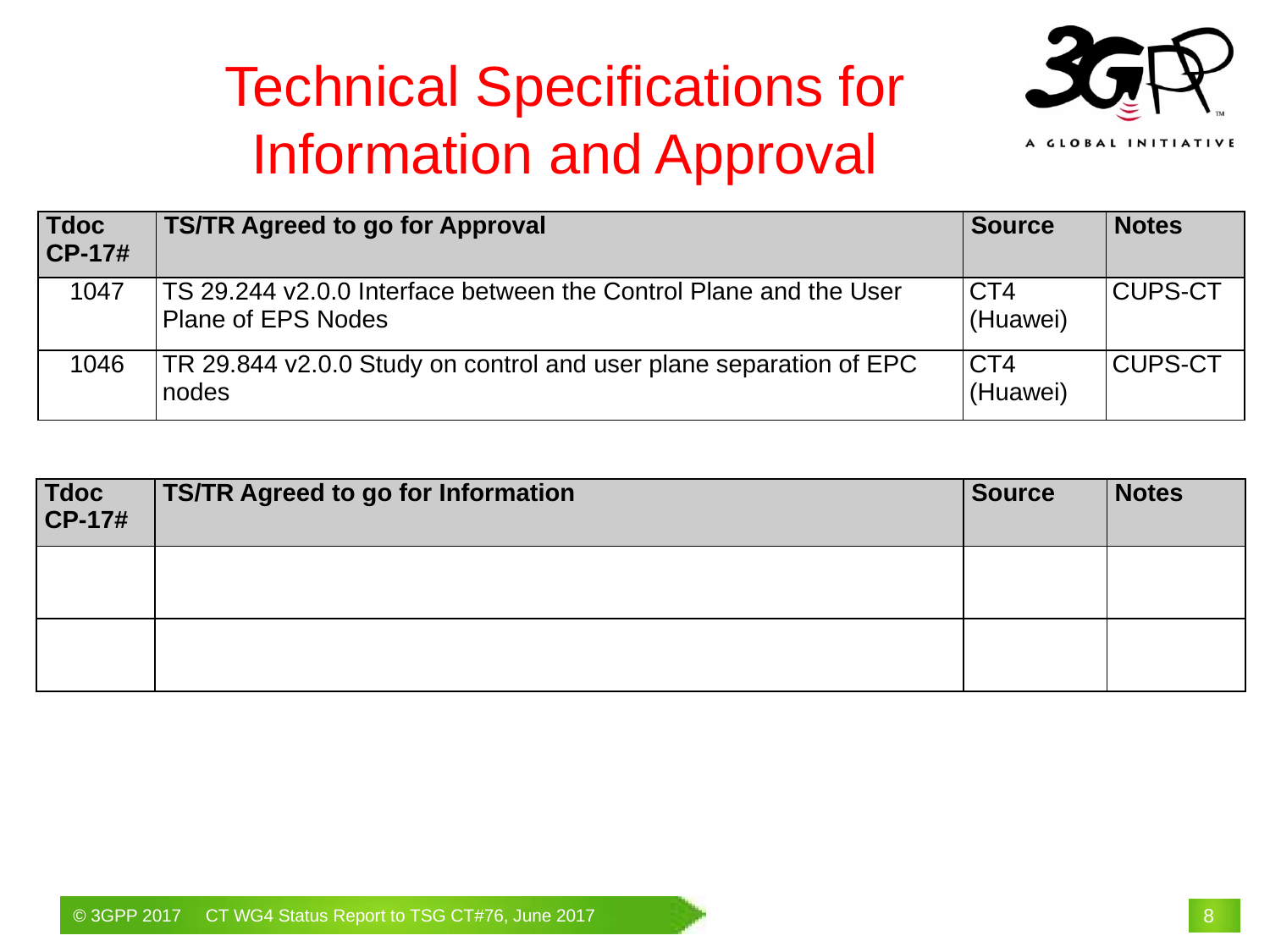

# Technical Specifications for Information and Approval
| Tdoc CP-17# | TS/TR Agreed to go for Approval | Source | Notes |
| --- | --- | --- | --- |
| 1047 | TS 29.244 v2.0.0 Interface between the Control Plane and the User Plane of EPS Nodes | CT4 (Huawei) | CUPS-CT |
| 1046 | TR 29.844 v2.0.0 Study on control and user plane separation of EPC nodes | CT4 (Huawei) | CUPS-CT |

| Tdoc CP-17# | TS/TR Agreed to go for Information | Source | Notes |
| --- | --- | --- | --- |
|  |  |  |  |
|  |  |  |  |